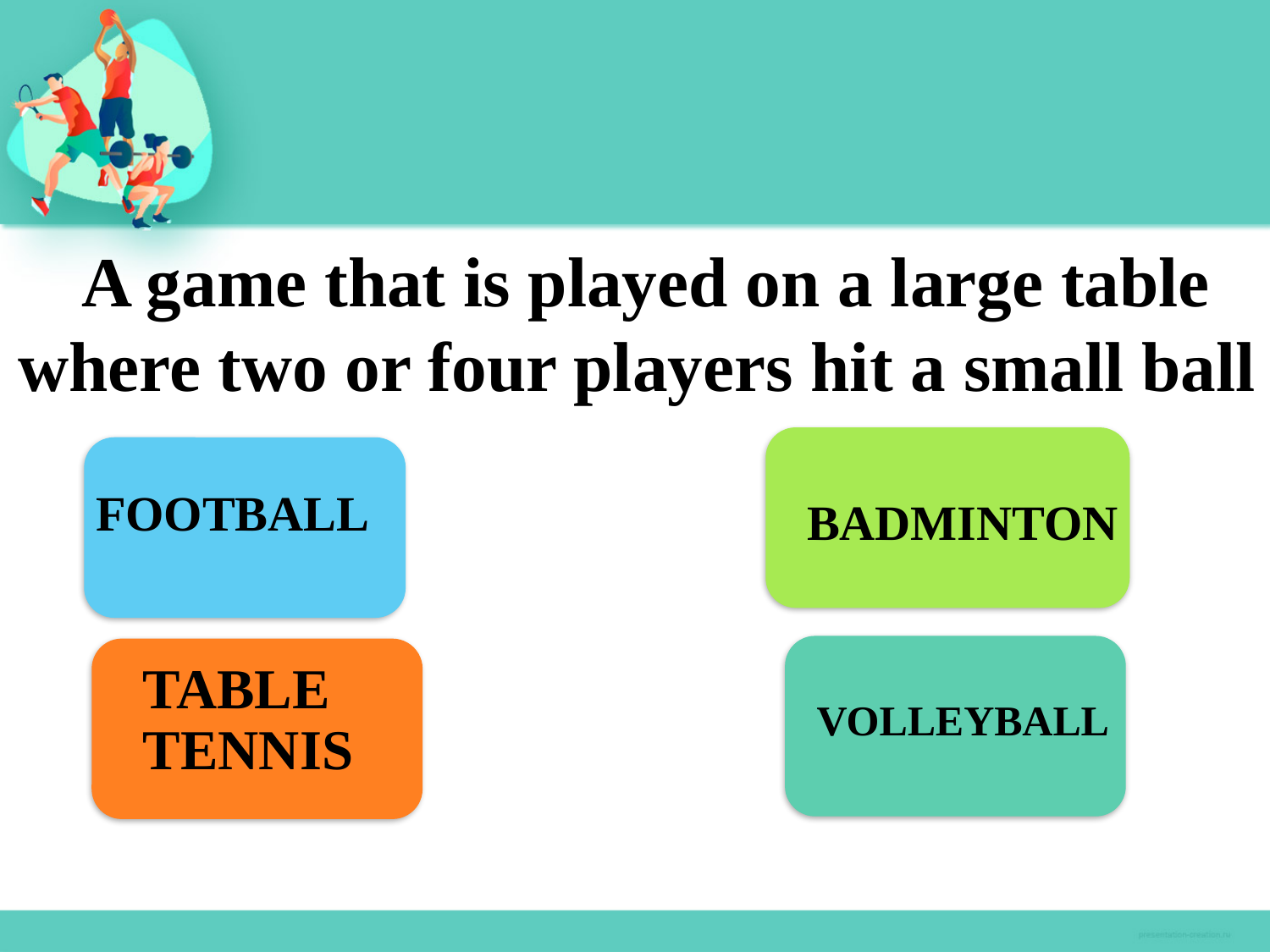

# A game that is played on a large table where two or four players hit a small ball
FOOTBALL
BADMINTON
VOLLEYBALL
TABLE TENNIS